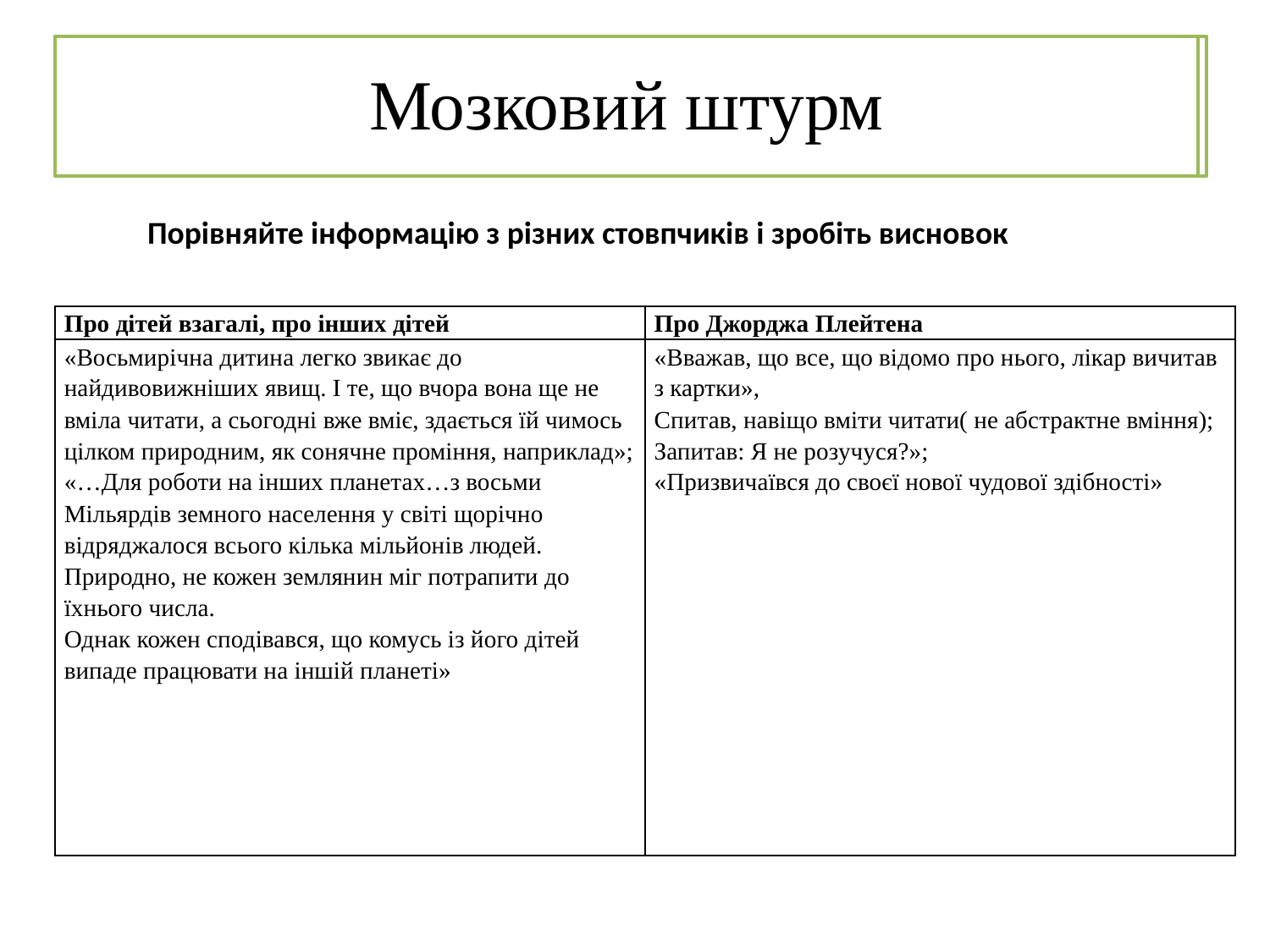

Мозковий штурм
# Мозковий штурм
Порівняйте інформацію з різних стовпчиків і зробіть висновок
| Про дітей взагалі, про інших дітей | Про Джорджа Плейтена |
| --- | --- |
| «Восьмирічна дитина легко звикає до найдивовижніших явищ. І те, що вчора вона ще не вміла читати, а сьогодні вже вміє, здається їй чимось цілком природним, як сонячне проміння, наприклад»; «…Для роботи на інших планетах…з восьми Мільярдів земного населення у світі щорічно відряджалося всього кілька мільйонів людей. Природно, не кожен землянин міг потрапити до їхнього числа. Однак кожен сподівався, що комусь із його дітей випаде працювати на іншій планеті» | «Вважав, що все, що відомо про нього, лікар вичитав з картки», Спитав, навіщо вміти читати( не абстрактне вміння); Запитав: Я не розучуся?»; «Призвичаївся до своєї нової чудової здібності» |